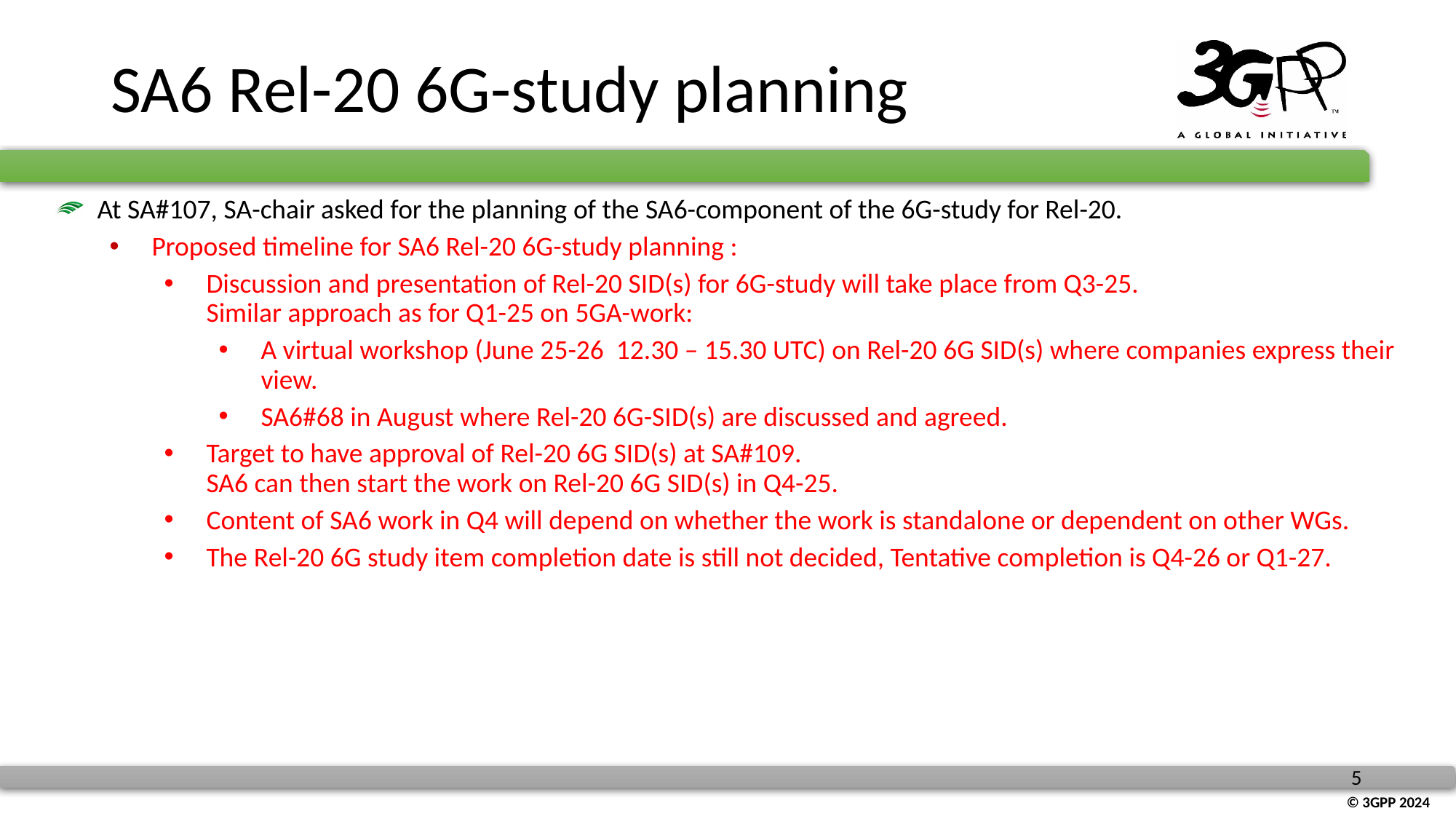

# SA6 Rel-20 6G-study planning
At SA#107, SA-chair asked for the planning of the SA6-component of the 6G-study for Rel-20.
Proposed timeline for SA6 Rel-20 6G-study planning :
Discussion and presentation of Rel-20 SID(s) for 6G-study will take place from Q3-25.
Similar approach as for Q1-25 on 5GA-work:
A virtual workshop (June 25-26  12.30 – 15.30 UTC) on Rel-20 6G SID(s) where companies express their view.
SA6#68 in August where Rel-20 6G-SID(s) are discussed and agreed.
Target to have approval of Rel-20 6G SID(s) at SA#109.
SA6 can then start the work on Rel-20 6G SID(s) in Q4-25.
Content of SA6 work in Q4 will depend on whether the work is standalone or dependent on other WGs.
The Rel-20 6G study item completion date is still not decided, Tentative completion is Q4-26 or Q1-27.